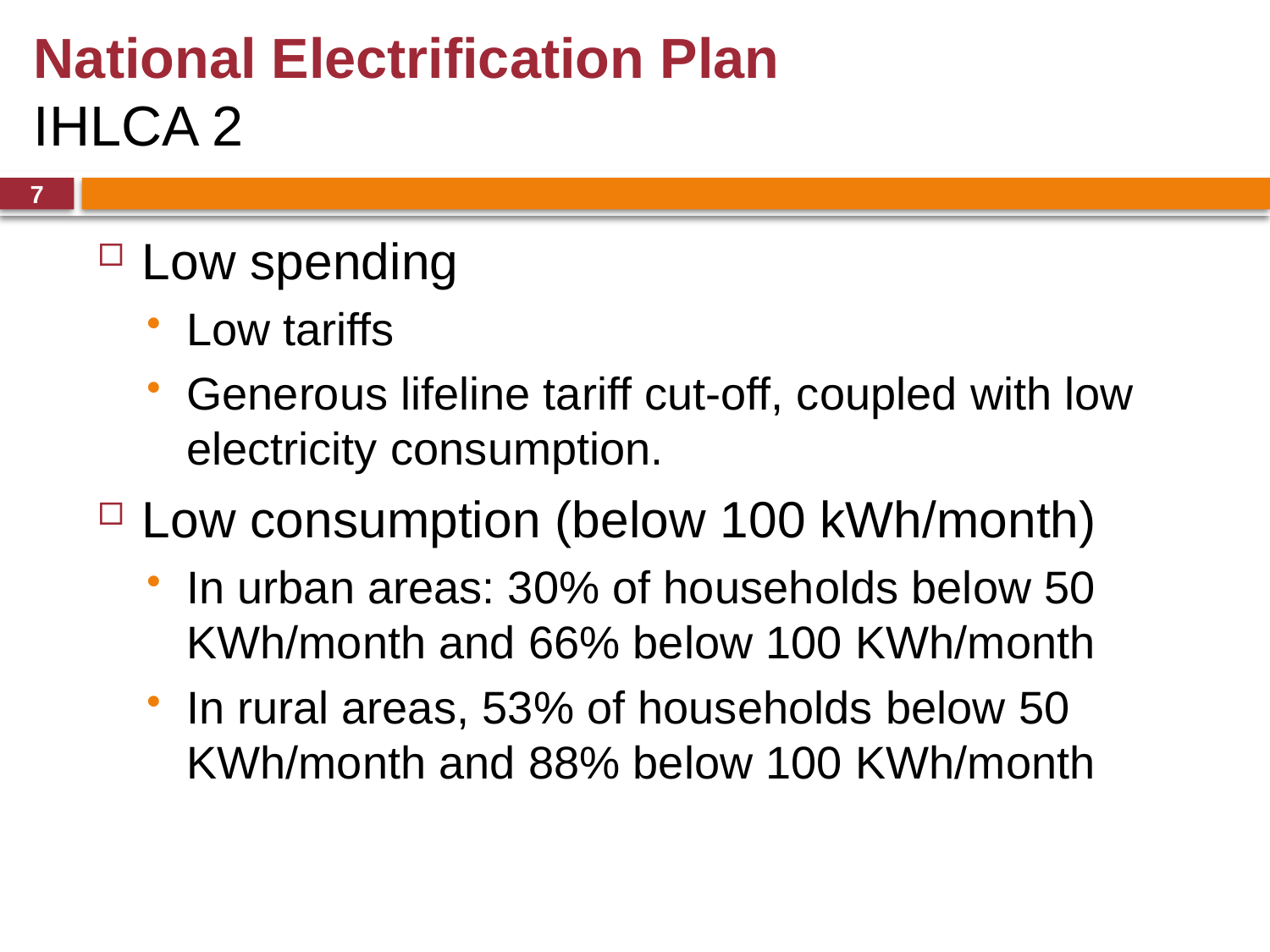

# National Electrification Plan IHLCA 2
7
Low spending
Low tariffs
Generous lifeline tariff cut-off, coupled with low electricity consumption.
Low consumption (below 100 kWh/month)
In urban areas: 30% of households below 50 KWh/month and 66% below 100 KWh/month
In rural areas, 53% of households below 50 KWh/month and 88% below 100 KWh/month